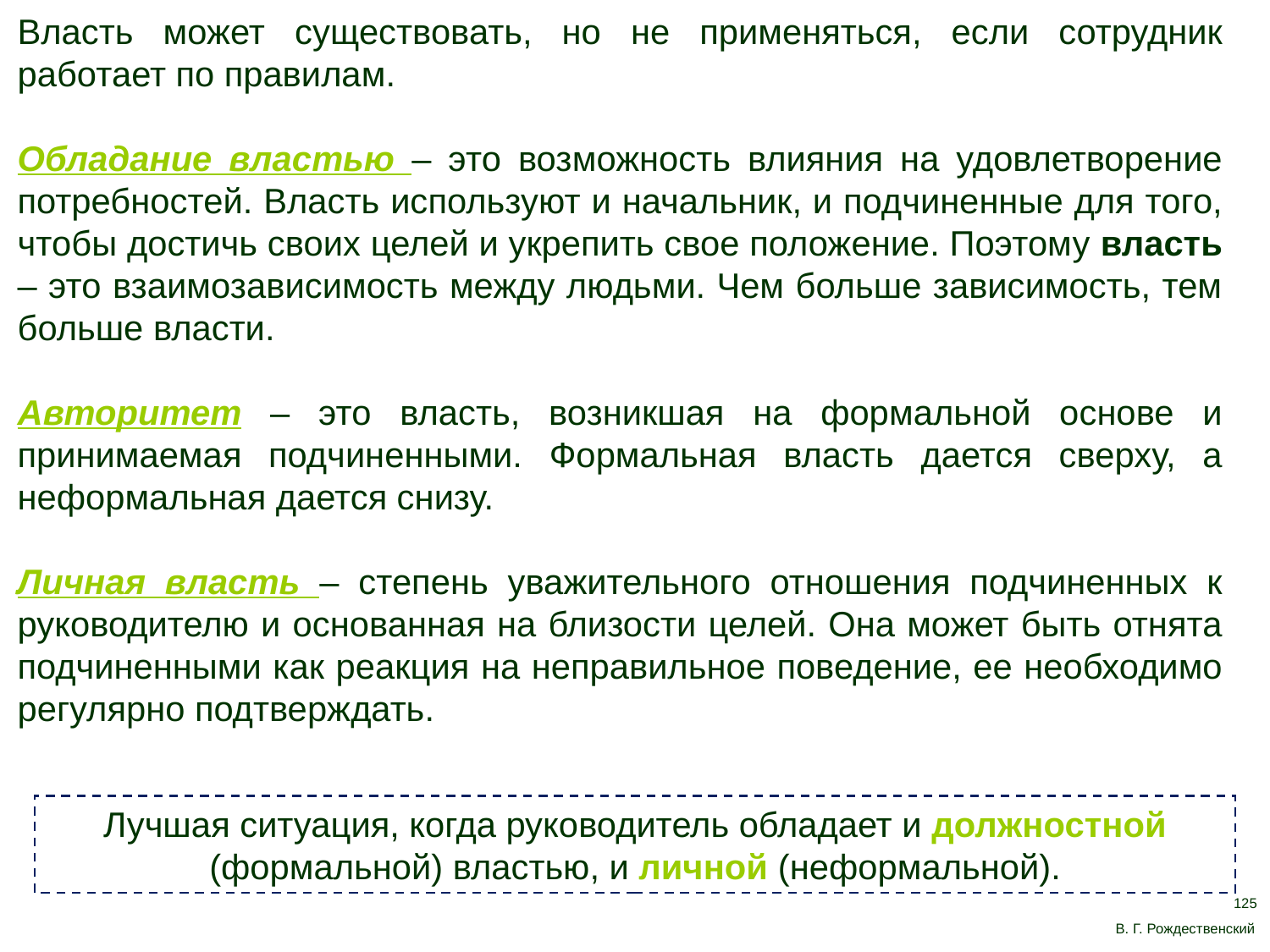

Власть может существовать, но не применяться, если сотрудник работает по правилам.

Обладание властью – это возможность влияния на удовлетворение потребностей. Власть используют и начальник, и подчиненные для того, чтобы достичь своих целей и укрепить свое положение. Поэтому власть – это взаимозависимость между людьми. Чем больше зависимость, тем больше власти.

Авторитет – это власть, возникшая на формальной основе и принимаемая подчиненными. Формальная власть дается сверху, а неформальная дается снизу.

Личная власть – степень уважительного отношения подчиненных к руководителю и основанная на близости целей. Она может быть отнята подчиненными как реакция на неправильное поведение, ее необходимо регулярно подтверждать.
Лучшая ситуация, когда руководитель обладает и должностной (формальной) властью, и личной (неформальной).
125
В. Г. Рождественский